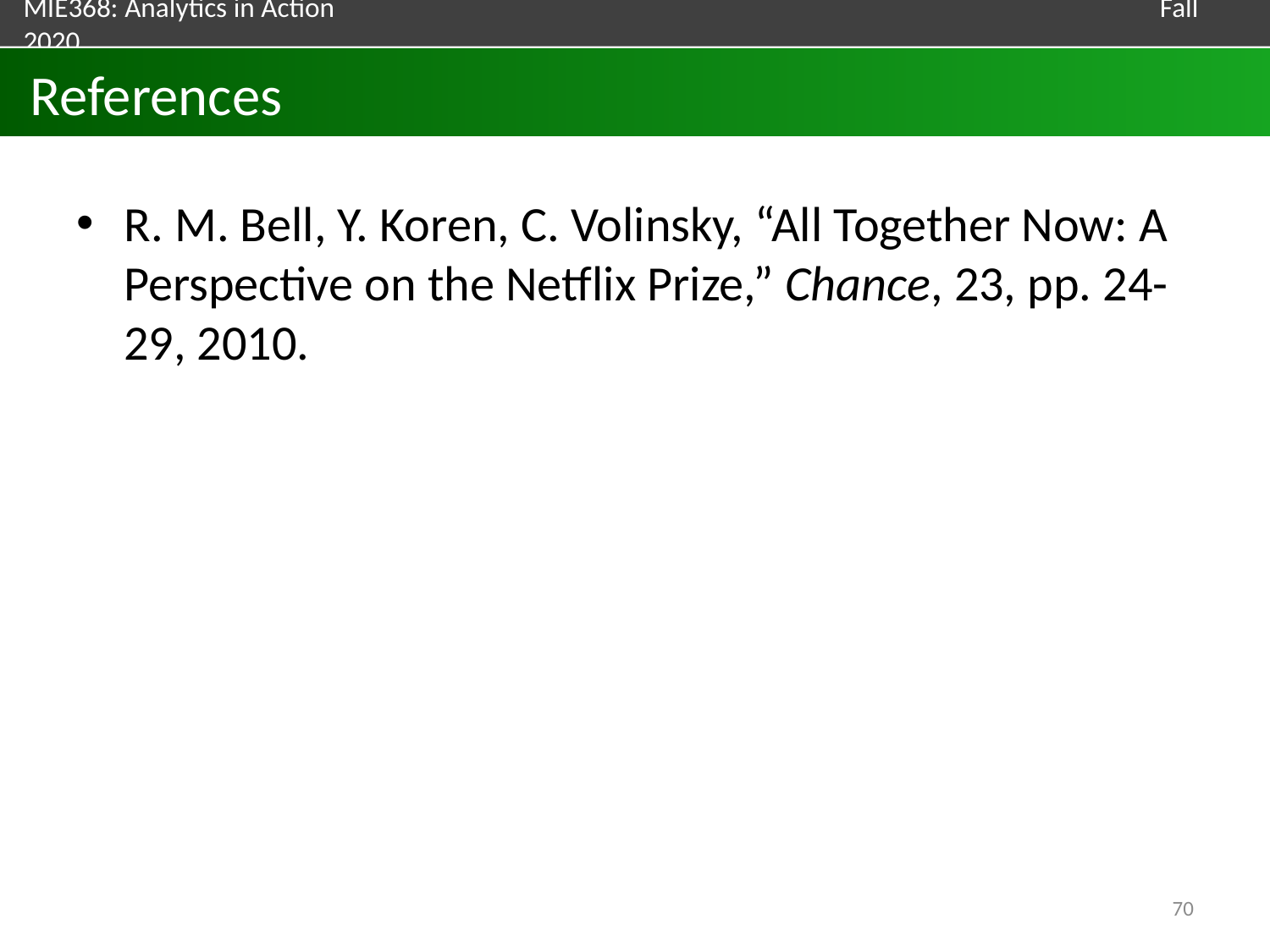

# References
R. M. Bell, Y. Koren, C. Volinsky, “All Together Now: A Perspective on the Netflix Prize,” Chance, 23, pp. 24-29, 2010.
70